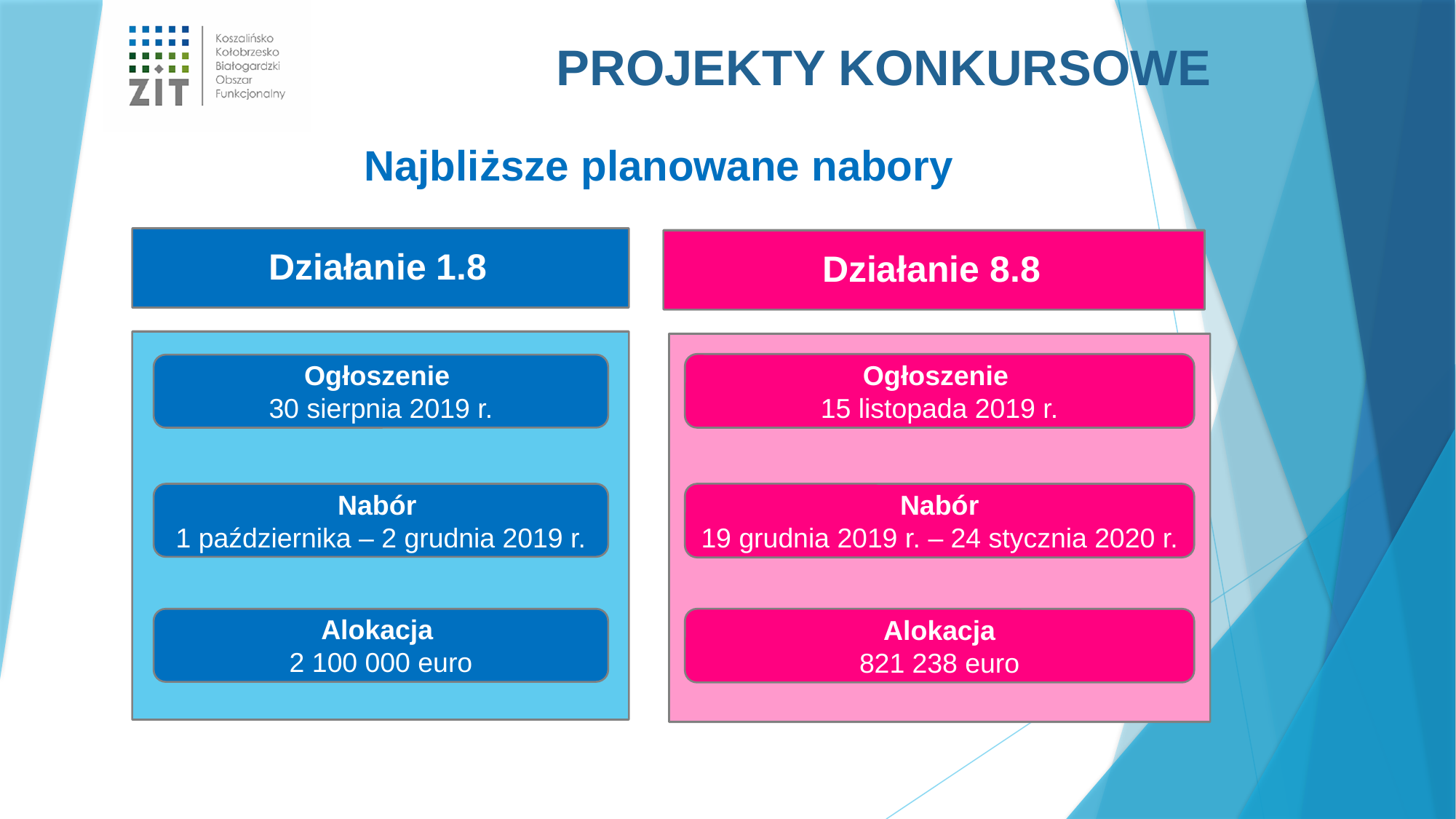

PROJEKTY KONKURSOWE
Najbliższe planowane nabory

Działanie 1.8

Ogłoszenie
30 sierpnia 2019 r.
Nabór
1 października – 2 grudnia 2019 r.
Alokacja
2 100 000 euro

Działanie 8.8

Ogłoszenie
15 listopada 2019 r.
Nabór
19 grudnia 2019 r. – 24 stycznia 2020 r.
Alokacja
821 238 euro